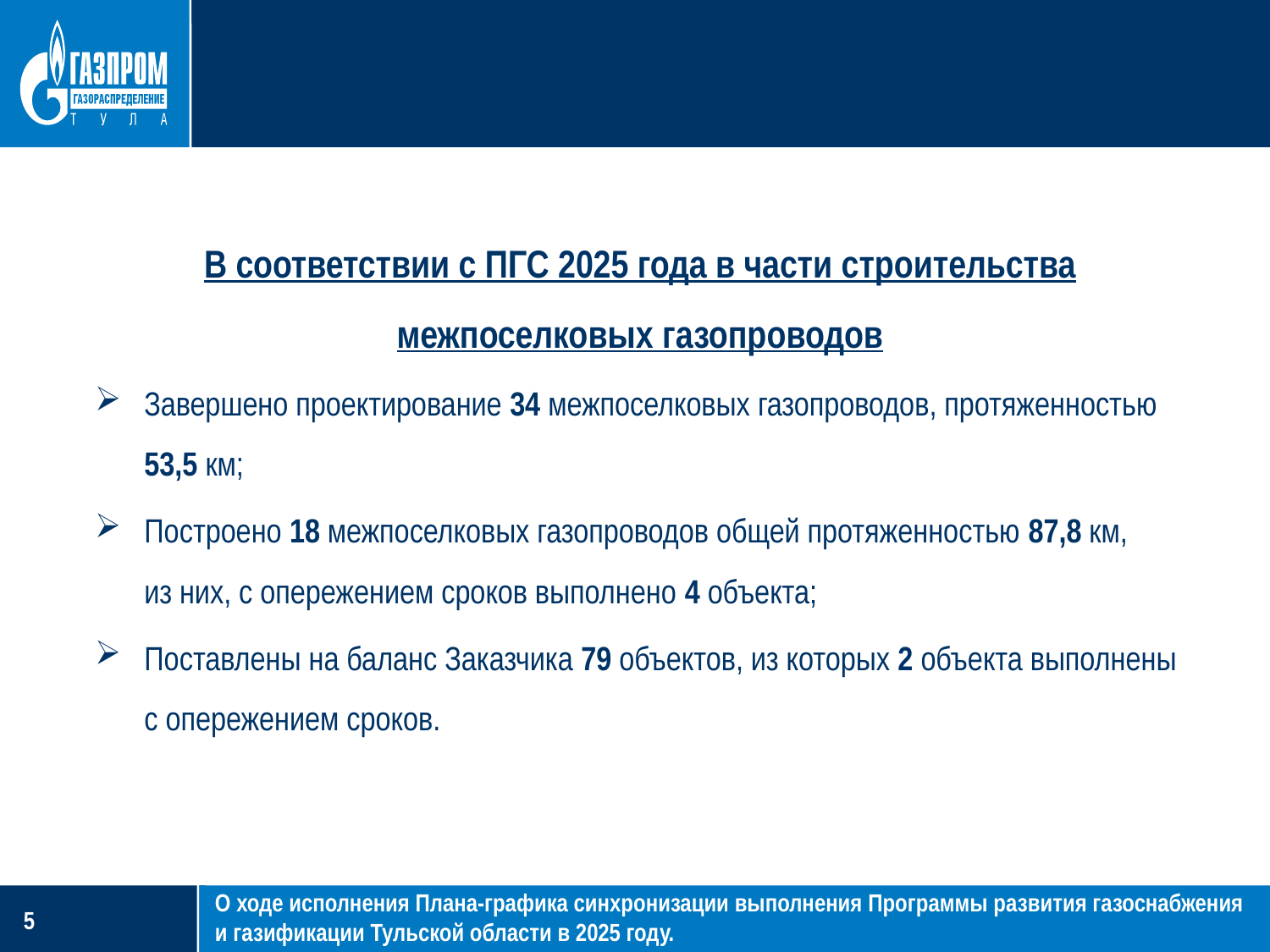

В соответствии с ПГС 2025 года в части строительства межпоселковых газопроводов
Завершено проектирование 34 межпоселковых газопроводов, протяженностью 53,5 км;
Построено 18 межпоселковых газопроводов общей протяженностью 87,8 км,    из них, с опережением сроков выполнено 4 объекта;
Поставлены на баланс Заказчика 79 объектов, из которых 2 объекта выполнены с опережением сроков.

О ходе исполнения Плана-графика синхронизации выполнения Программы развития газоснабжения и газификации Тульской области в 2025 году.